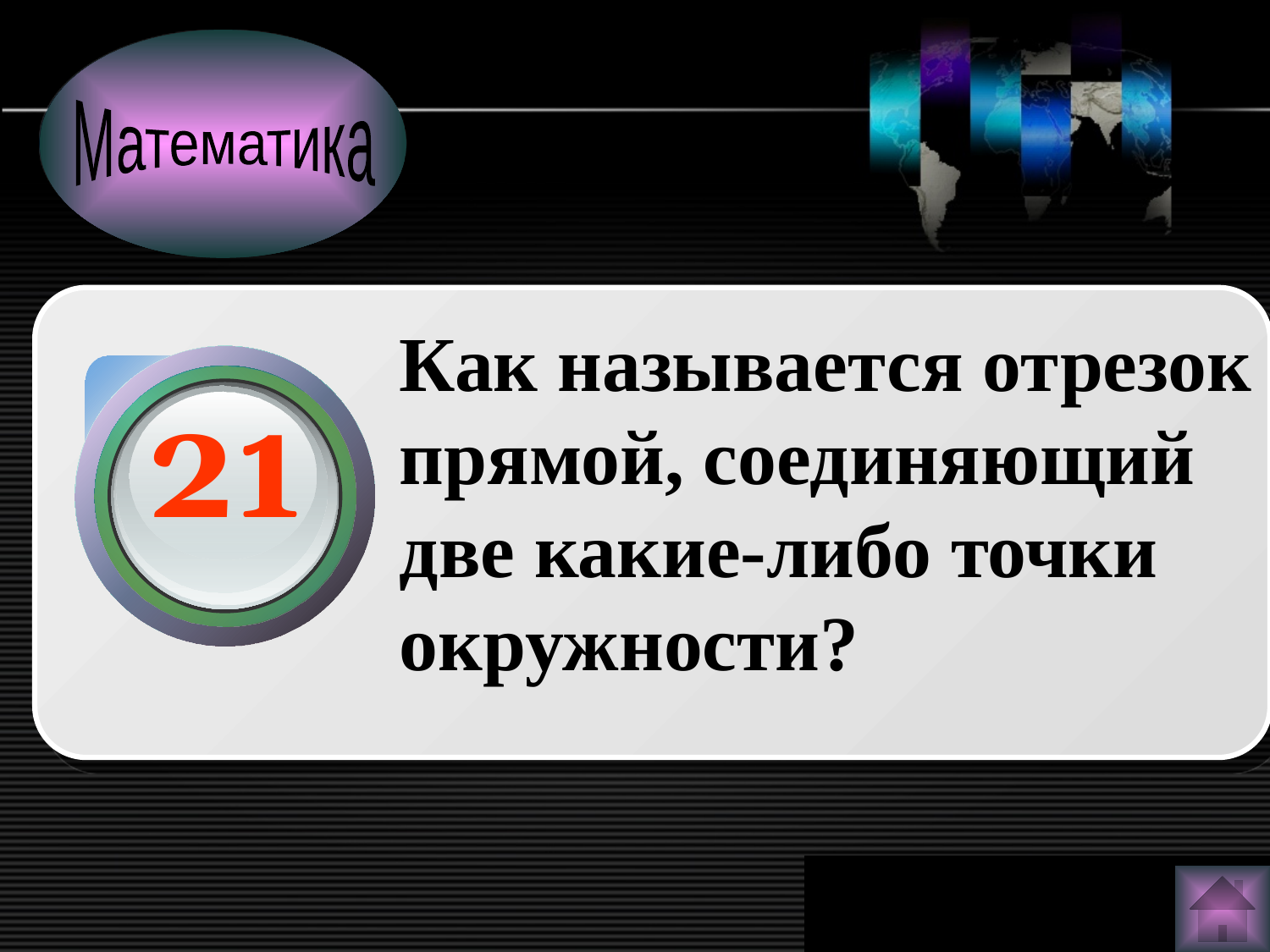

Математика

Как называется отрезок прямой, соединяющий две какие-либо точки окружности?

21

www.themegallery.com